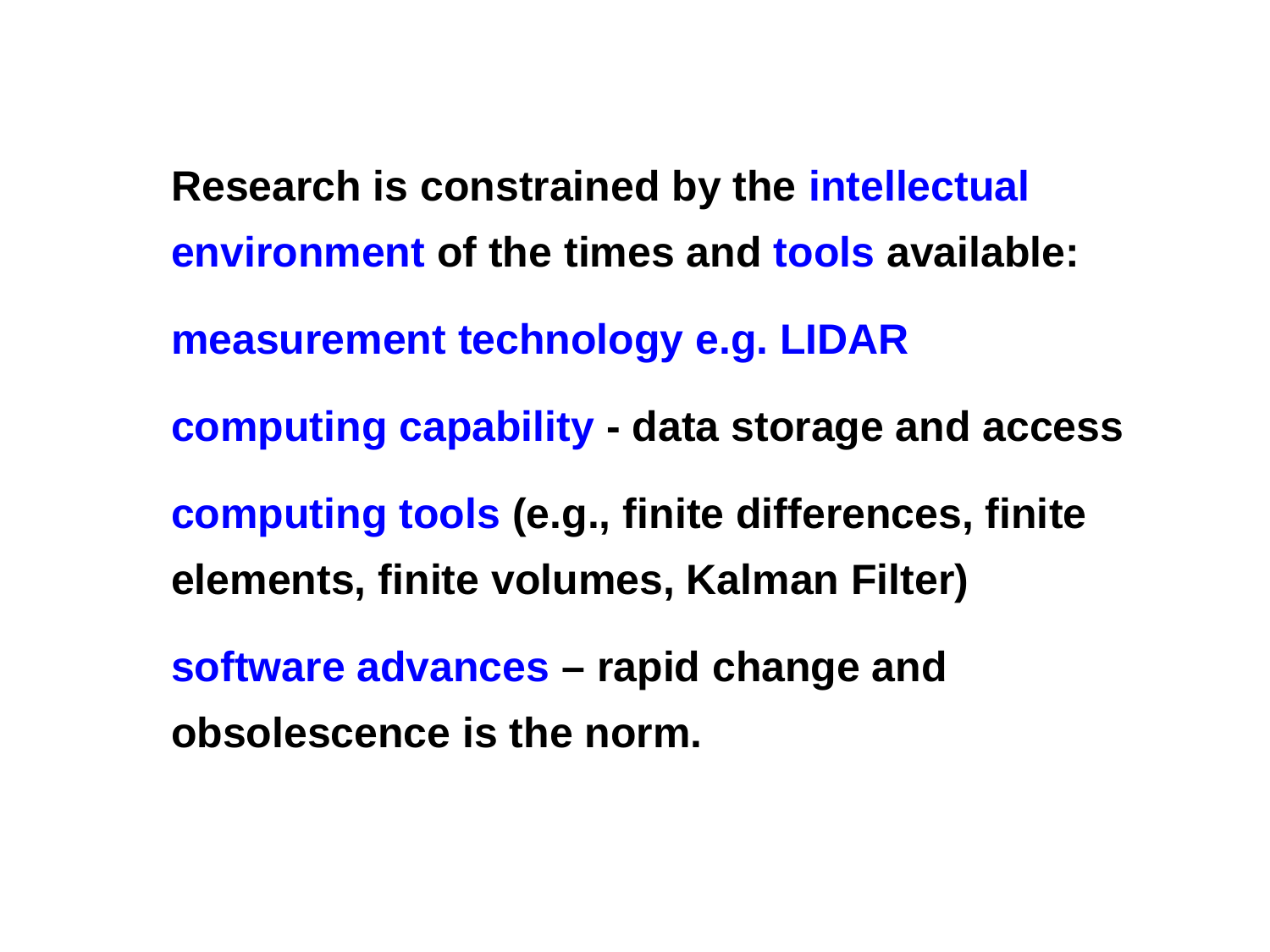

Research is constrained by the intellectual environment of the times and tools available:
measurement technology e.g. LIDAR
computing capability - data storage and access
computing tools (e.g., finite differences, finite elements, finite volumes, Kalman Filter)
software advances – rapid change and obsolescence is the norm.